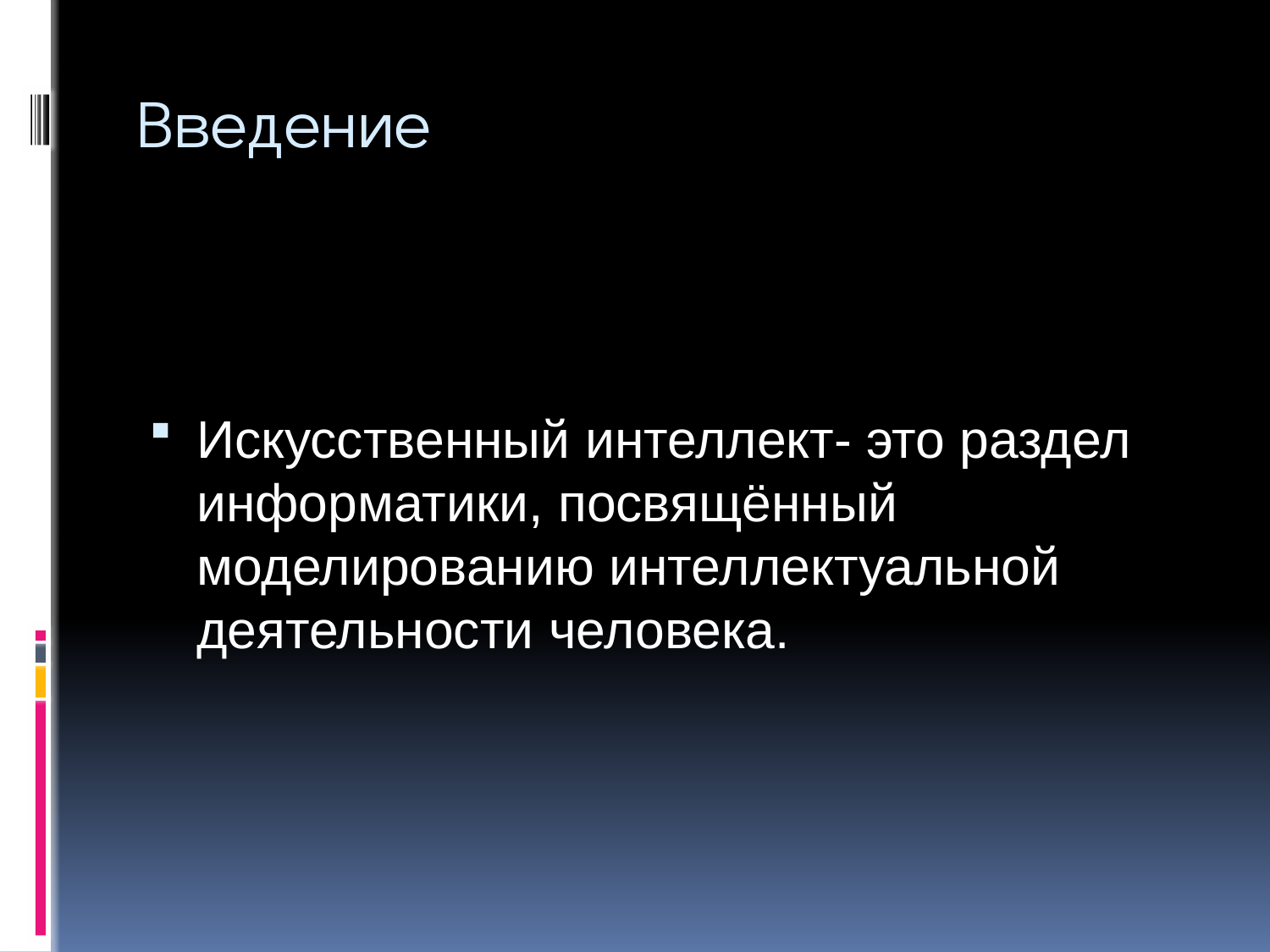

# Введение

Искусственный интеллект- это раздел информатики, посвящённый моделированию интеллектуальной деятельности человека.